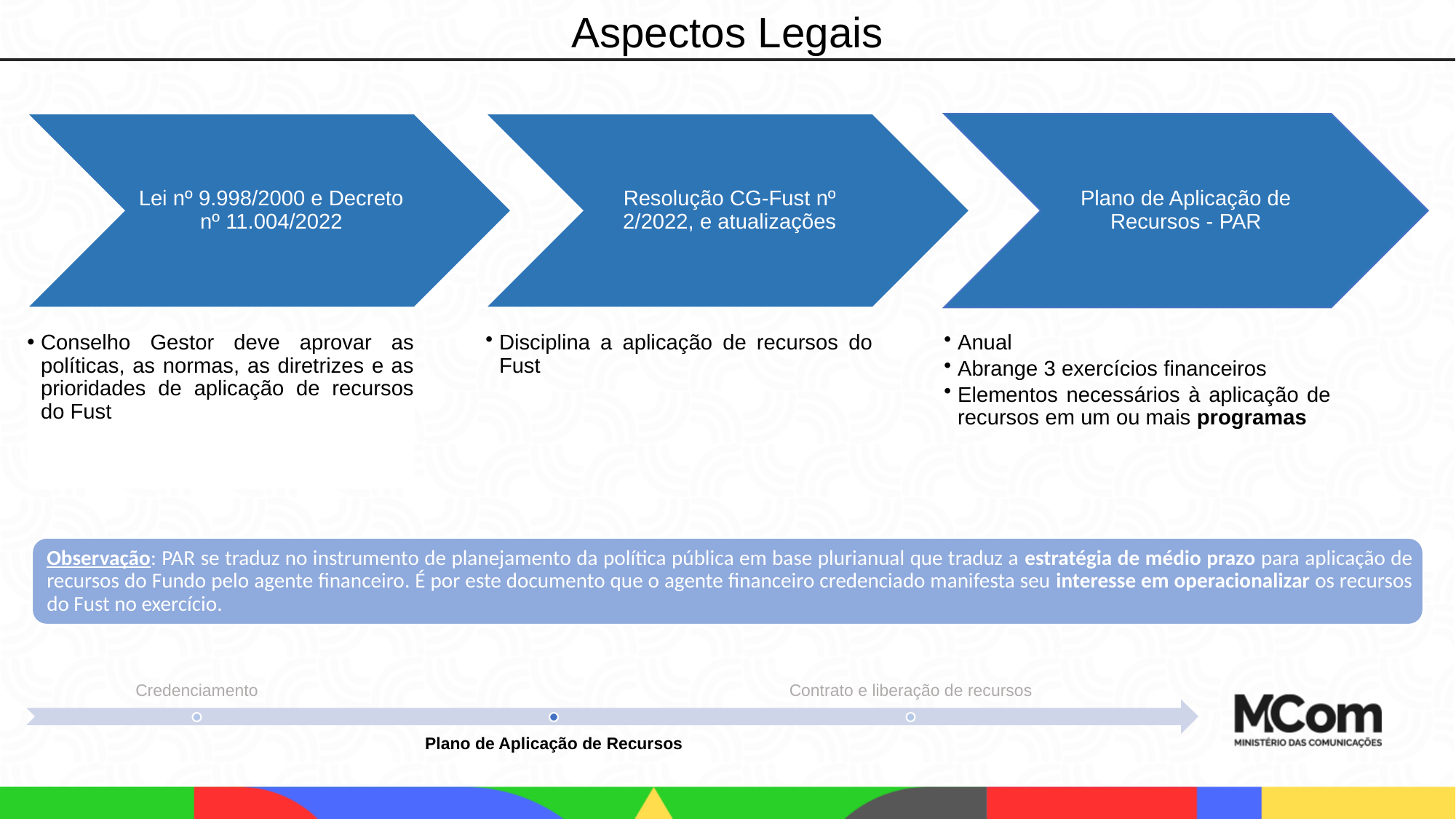

Aspectos Legais
Lei nº 9.998/2000 e Decreto nº 11.004/2022
Conselho Gestor deve aprovar as políticas, as normas, as diretrizes e as prioridades de aplicação de recursos do Fust
Resolução CG-Fust nº 2/2022, e atualizações
Disciplina a aplicação de recursos do Fust
Plano de Aplicação de Recursos - PAR
Anual
Abrange 3 exercícios financeiros
Elementos necessários à aplicação de recursos em um ou mais programas
Observação: PAR se traduz no instrumento de planejamento da política pública em base plurianual que traduz a estratégia de médio prazo para aplicação de recursos do Fundo pelo agente financeiro. É por este documento que o agente financeiro credenciado manifesta seu interesse em operacionalizar os recursos do Fust no exercício.
Credenciamento
Plano de Aplicação de Recursos
Contrato e liberação de recursos